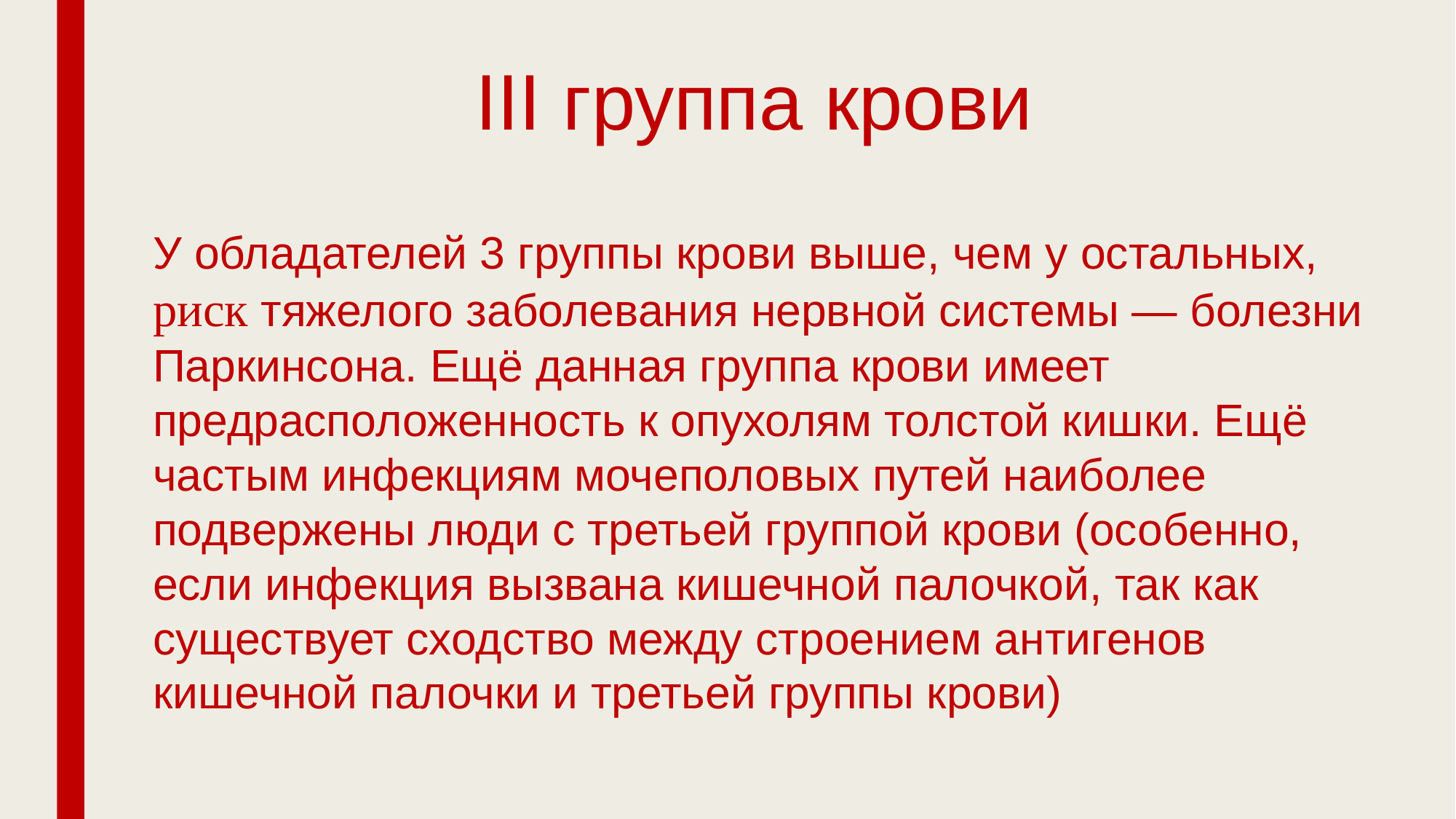

# III группа крови
У обладателей 3 группы крови выше, чем у остальных, риск тяжелого заболевания нервной системы — болезни Паркинсона. Ещё данная группа крови имеет предрасположенность к опухолям толстой кишки. Ещё частым инфекциям мочеполовых путей наиболее подвержены люди с третьей группой крови (особенно, если инфекция вызвана кишечной палочкой, так как существует сходство между строением антигенов кишечной палочки и третьей группы крови)